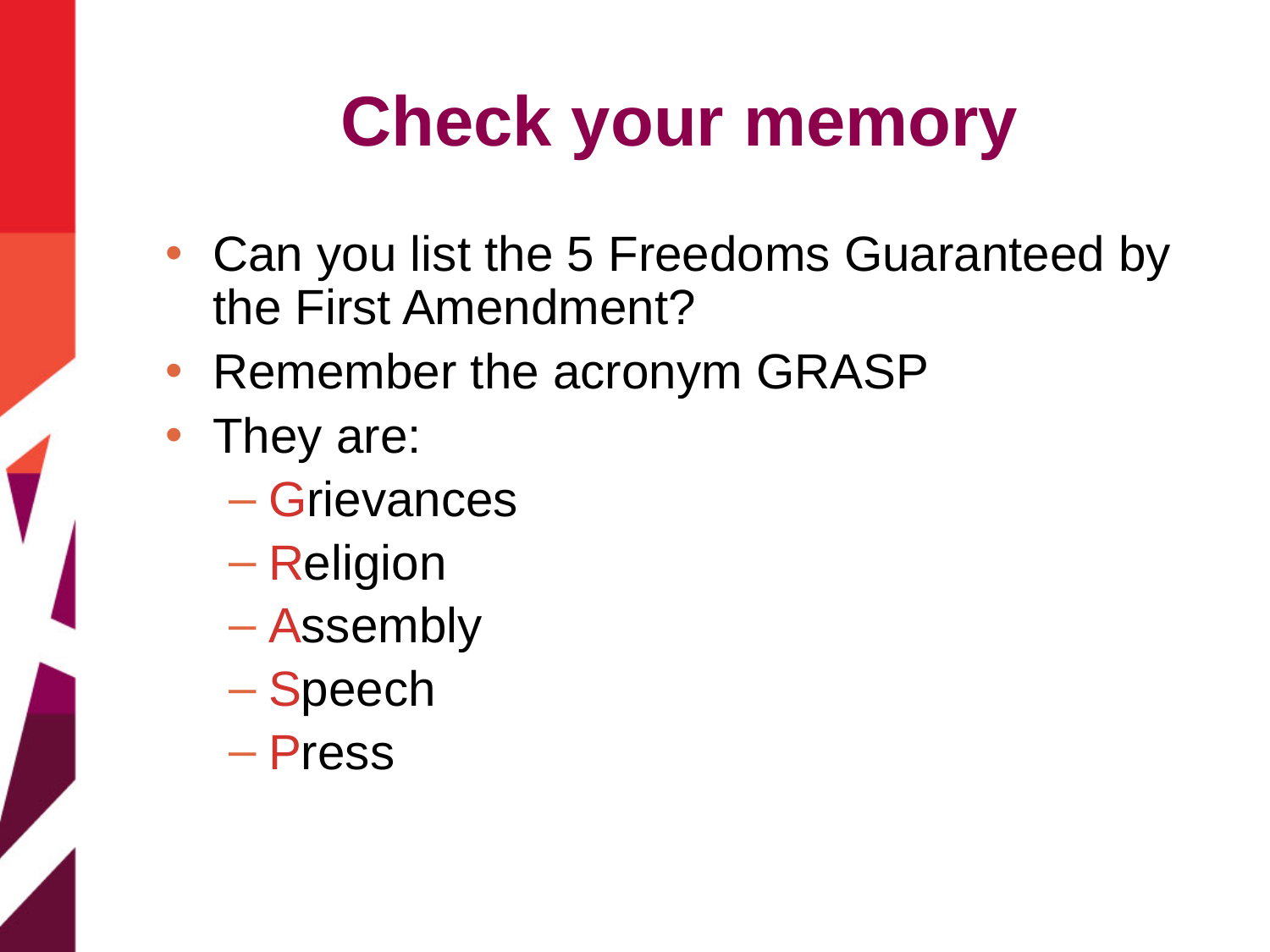

# Check your memory
Can you list the 5 Freedoms Guaranteed by the First Amendment?
Remember the acronym GRASP
They are:
Grievances
Religion
Assembly
Speech
Press